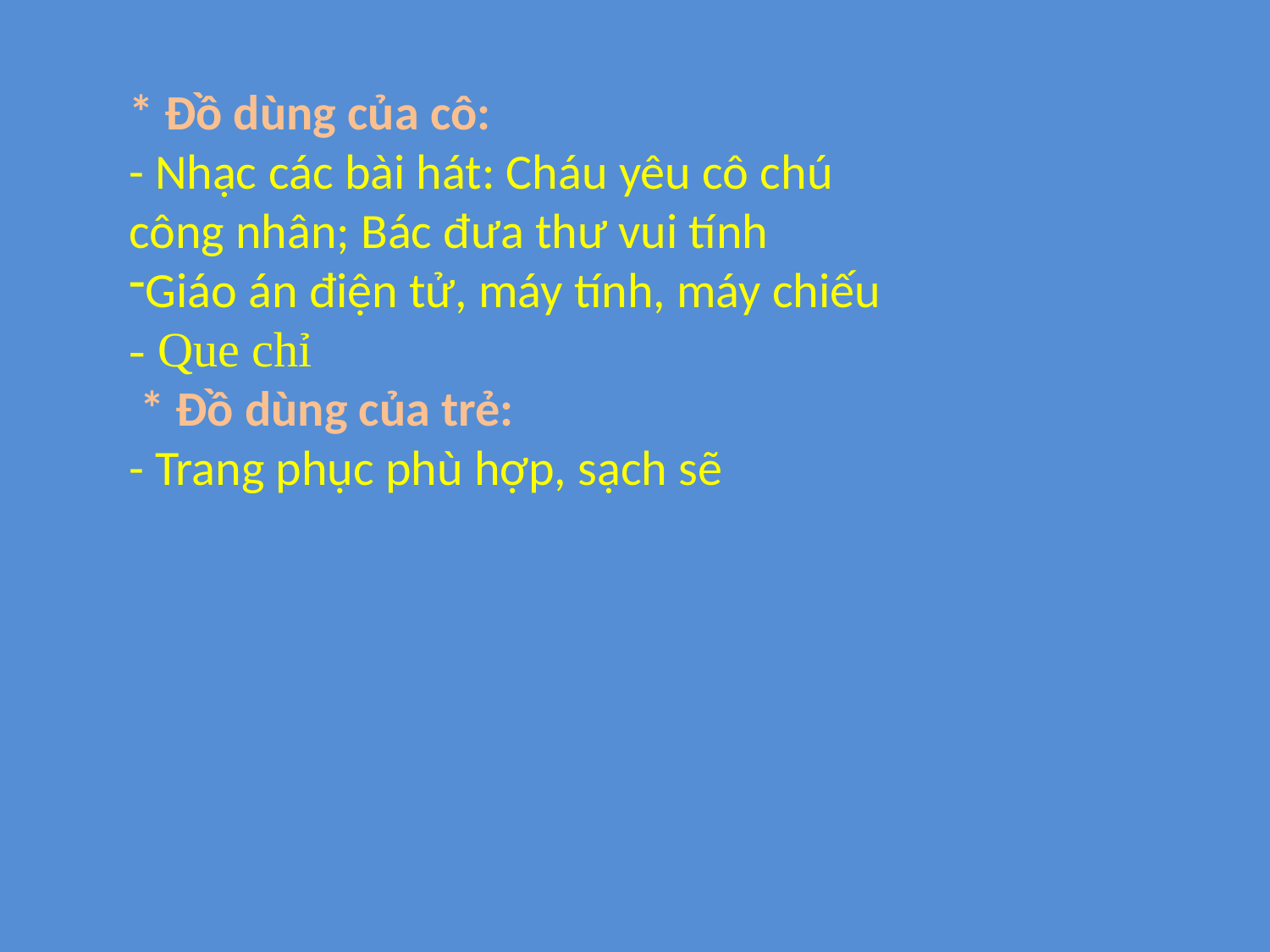

* Đồ dùng của cô:
- Nhạc các bài hát: Cháu yêu cô chú công nhân; Bác đưa thư vui tính
Giáo án điện tử, máy tính, máy chiếu
- Que chỉ
 * Đồ dùng của trẻ:
- Trang phục phù hợp, sạch sẽ